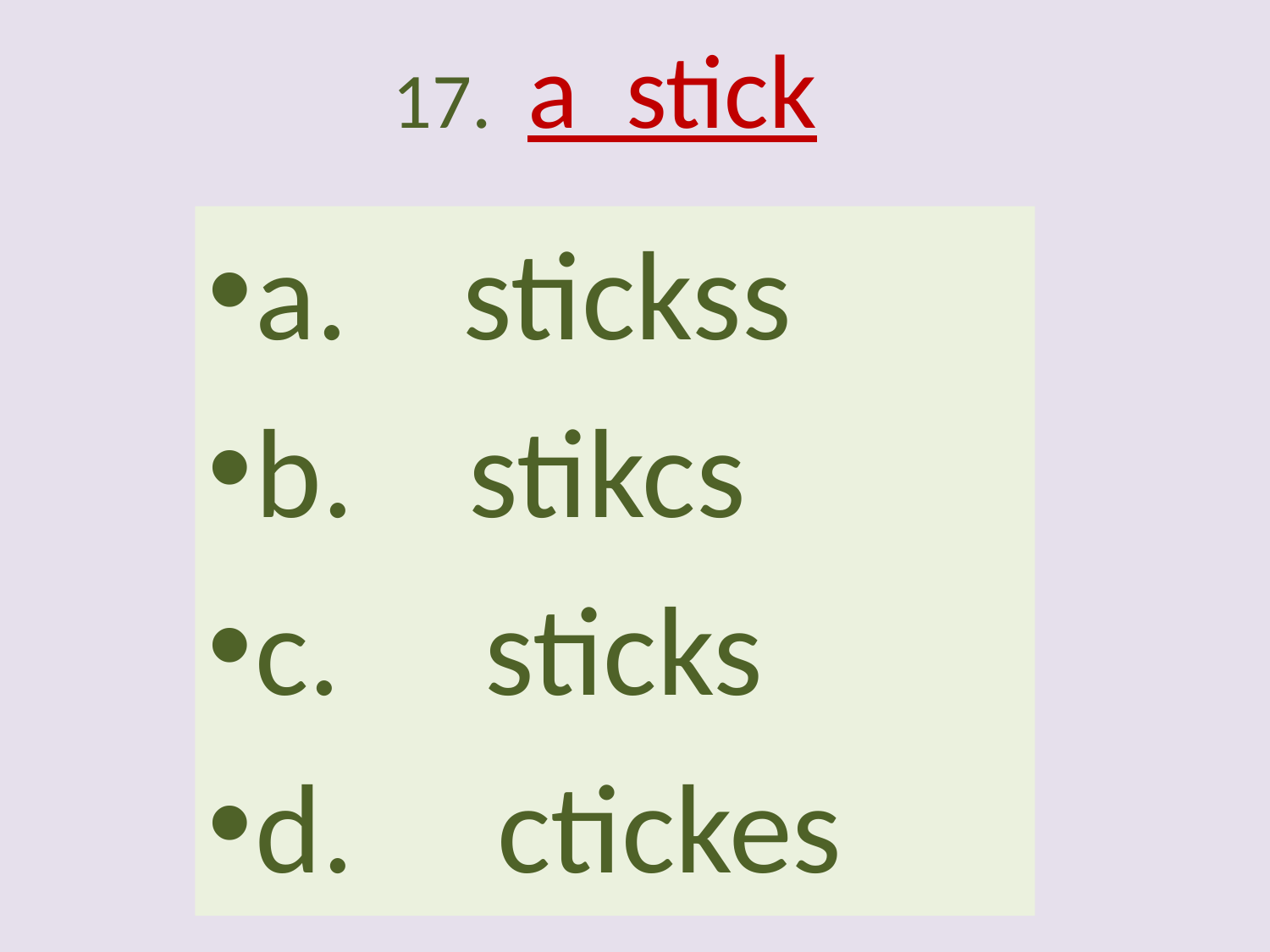

# 17.  a  stick
a.    stickss
b.    stikcs
c.     sticks
d.     ctickes